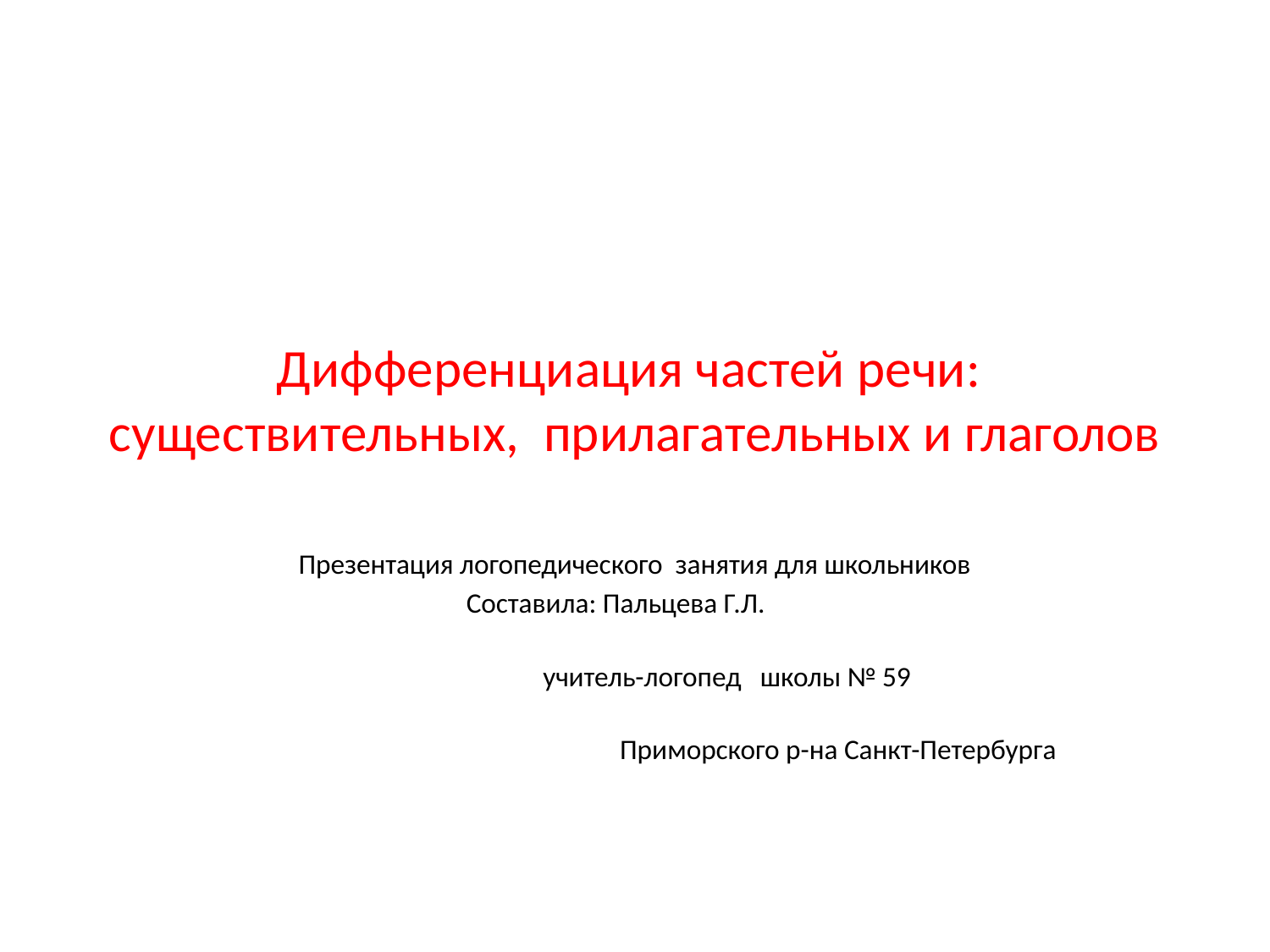

# Дифференциация частей речи: существительных,  прилагательных и глаголов
Презентация логопедического  занятия для школьников
                                         Составила: Пальцева Г.Л.
                                                     учитель-логопед   школы № 59
                                                                Приморского р-на Санкт-Петербурга